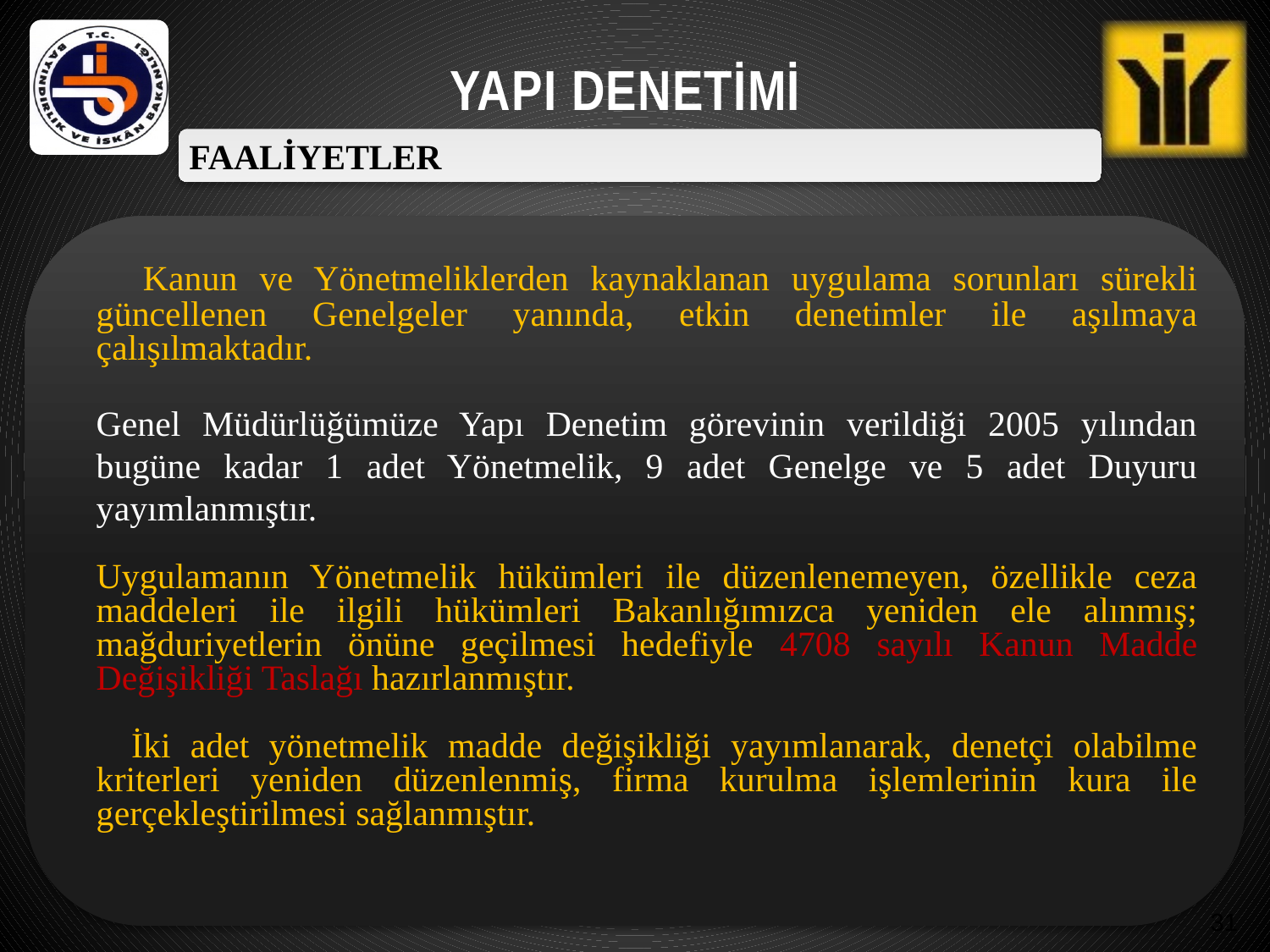

FAALİYETLER
   Kanun ve Yönetmeliklerden kaynaklanan uygulama sorunları sürekli güncellenen Genelgeler yanında, etkin denetimler ile aşılmaya çalışılmaktadır.

Genel Müdürlüğümüze Yapı Denetim görevinin verildiği 2005 yılından bugüne kadar 1 adet Yönetmelik, 9 adet Genelge ve 5 adet Duyuru yayımlanmıştır.

	Uygulamanın Yönetmelik hükümleri ile düzenlenemeyen, özellikle ceza maddeleri ile ilgili hükümleri Bakanlığımızca yeniden ele alınmış; mağduriyetlerin önüne geçilmesi hedefiyle 4708 sayılı Kanun Madde Değişikliği Taslağı hazırlanmıştır.

   İki adet yönetmelik madde değişikliği yayımlanarak, denetçi olabilme kriterleri yeniden düzenlenmiş, firma kurulma işlemlerinin kura ile gerçekleştirilmesi sağlanmıştır.

31